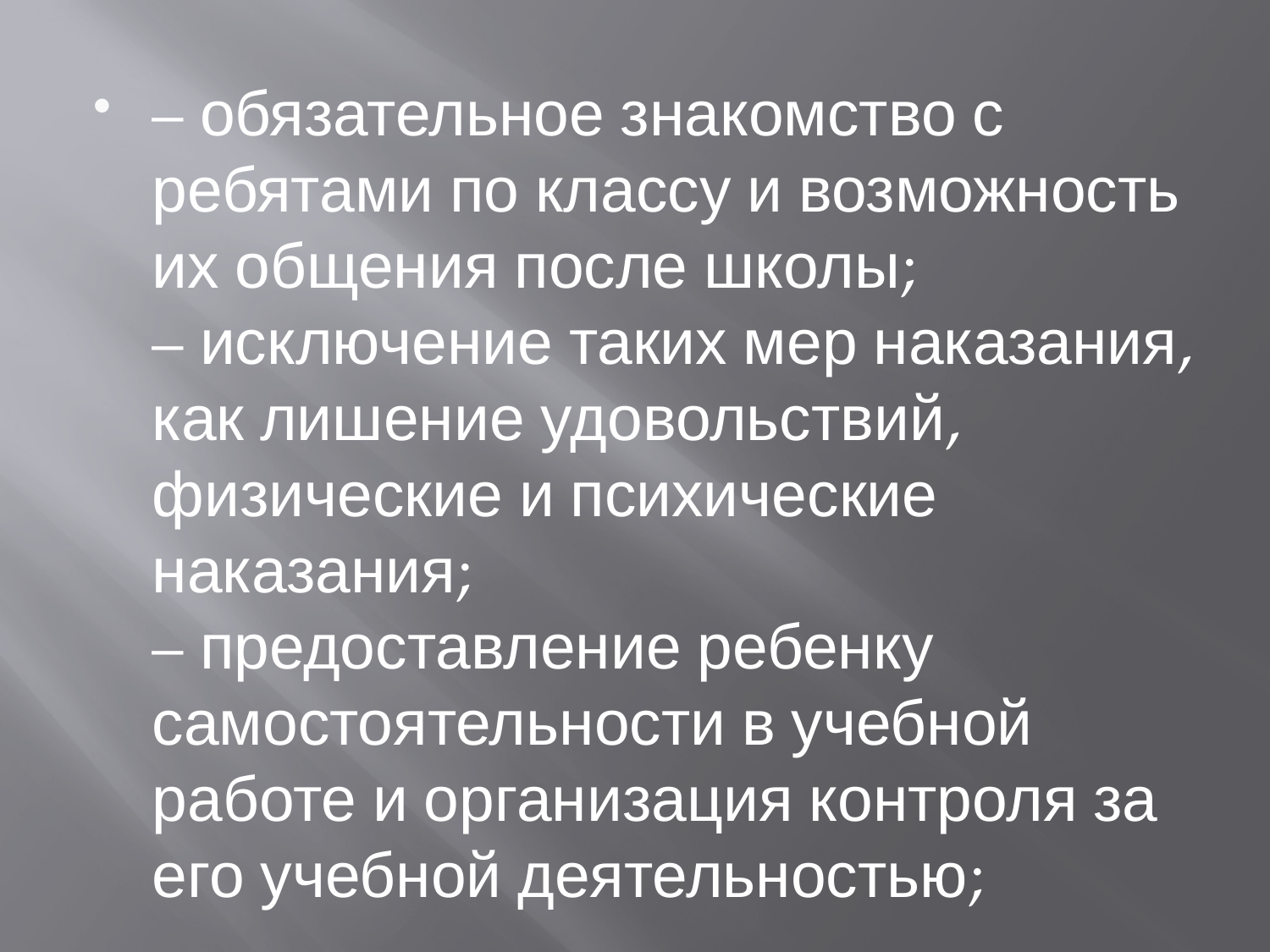

#
– обязательное знакомство с ребятами по классу и возможность их общения после школы;
– исключение таких мер наказания, как лишение удовольствий, физические и психические наказания;
– предоставление ребенку самостоятельности в учебной работе и организация контроля за его учебной деятельностью;